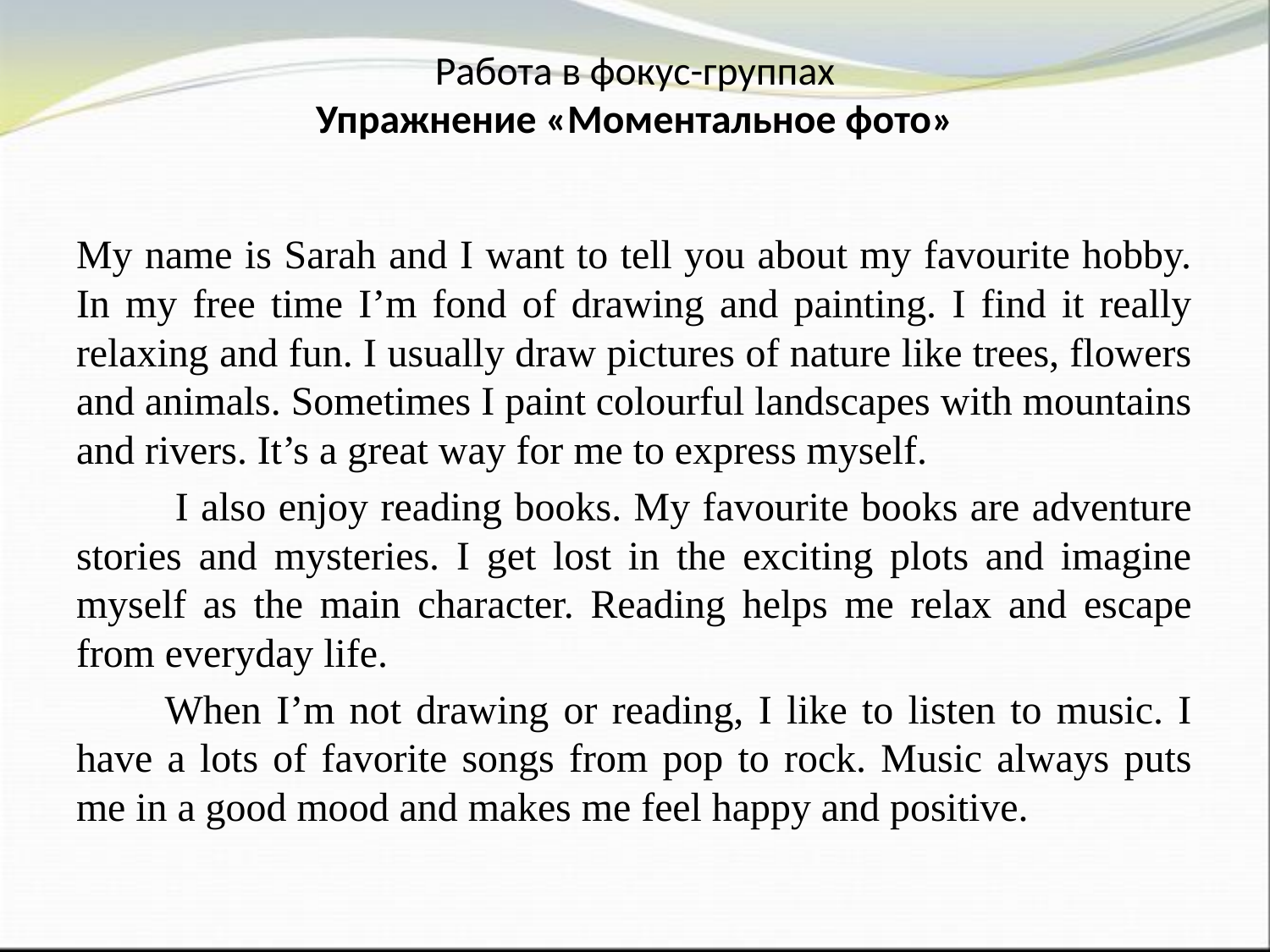

# Работа в фокус-группах Упражнение «Моментальное фото»
My name is Sarah and I want to tell you about my favourite hobby. In my free time I’m fond of drawing and painting. I find it really relaxing and fun. I usually draw pictures of nature like trees, flowers and animals. Sometimes I paint colourful landscapes with mountains and rivers. It’s a great way for me to express myself.
        I also enjoy reading books. My favourite books are adventure stories and mysteries. I get lost in the exciting plots and imagine myself as the main character. Reading helps me relax and escape from everyday life.
      When I’m not drawing or reading, I like to listen to music. I have a lots of favorite songs from pop to rock. Music always puts me in a good mood and makes me feel happy and positive.